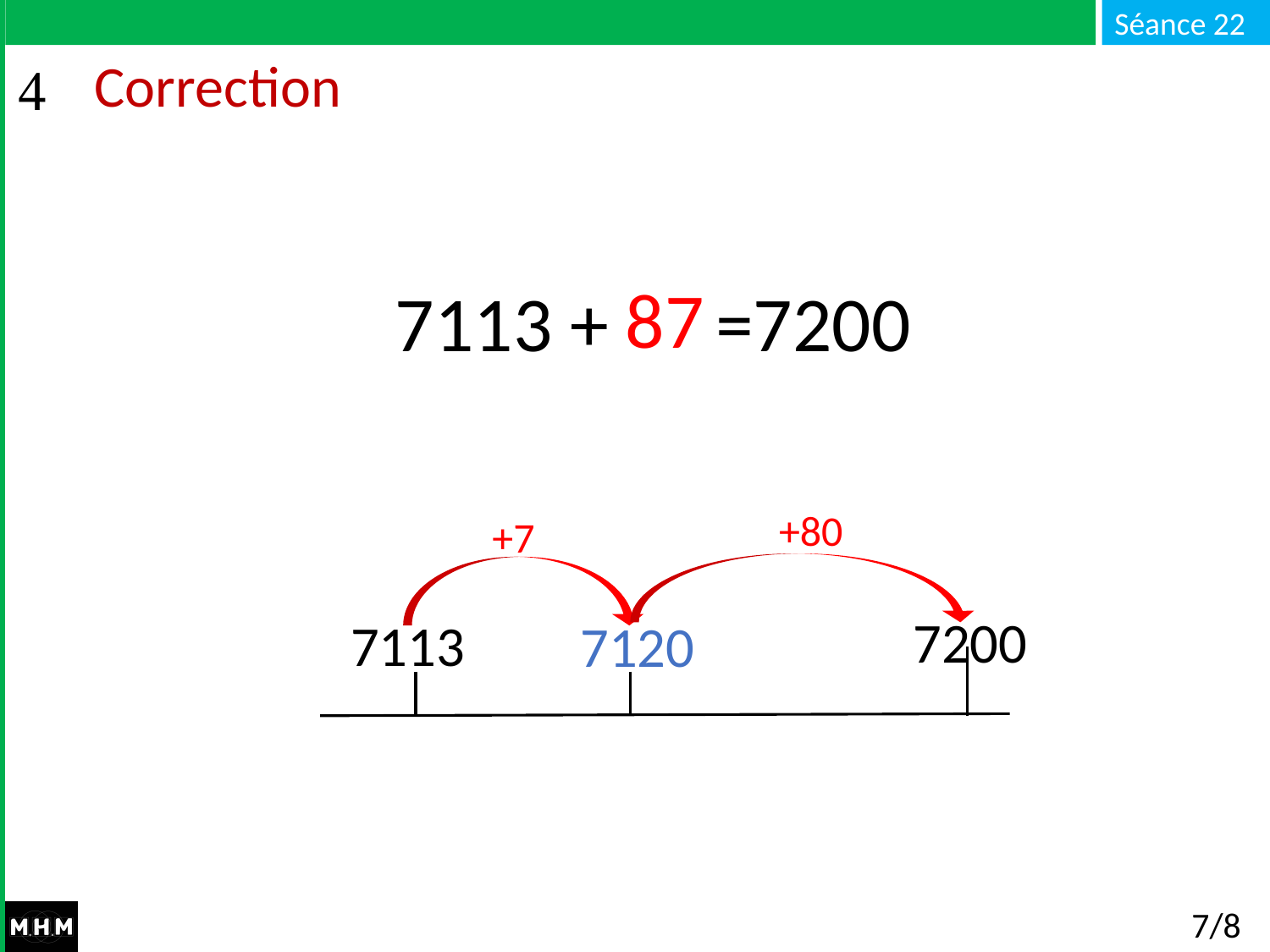

# Correction
87
 7113 + …  =7200
+80
+7

7200
7113
7120
7/8